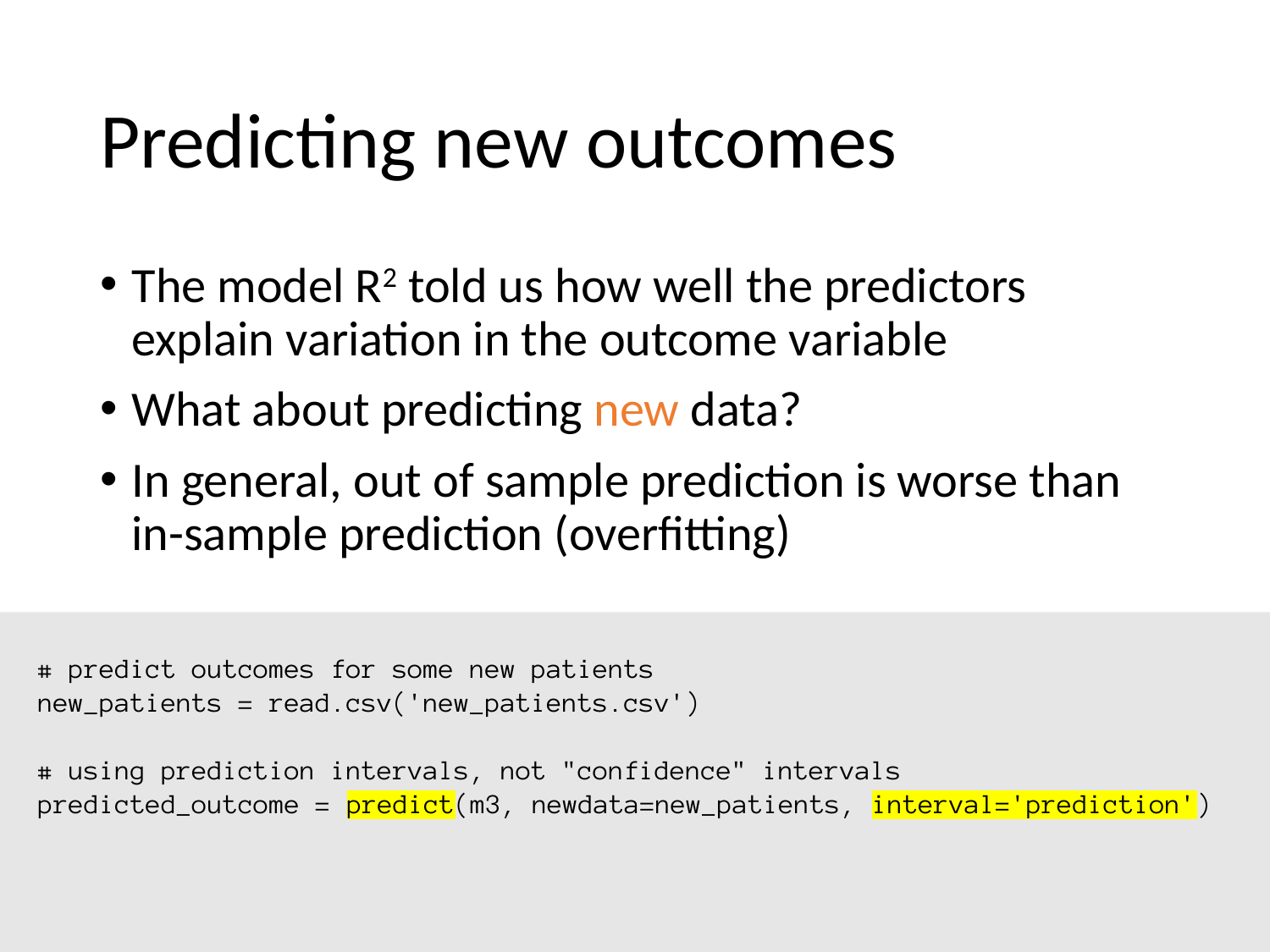

# Predicting new outcomes
The model R2 told us how well the predictors explain variation in the outcome variable
What about predicting new data?
In general, out of sample prediction is worse than in-sample prediction (overfitting)
# predict outcomes for some new patients
new_patients = read.csv('new_patients.csv')

# using prediction intervals, not "confidence" intervals
predicted_outcome = predict(m3, newdata=new_patients, interval='prediction')